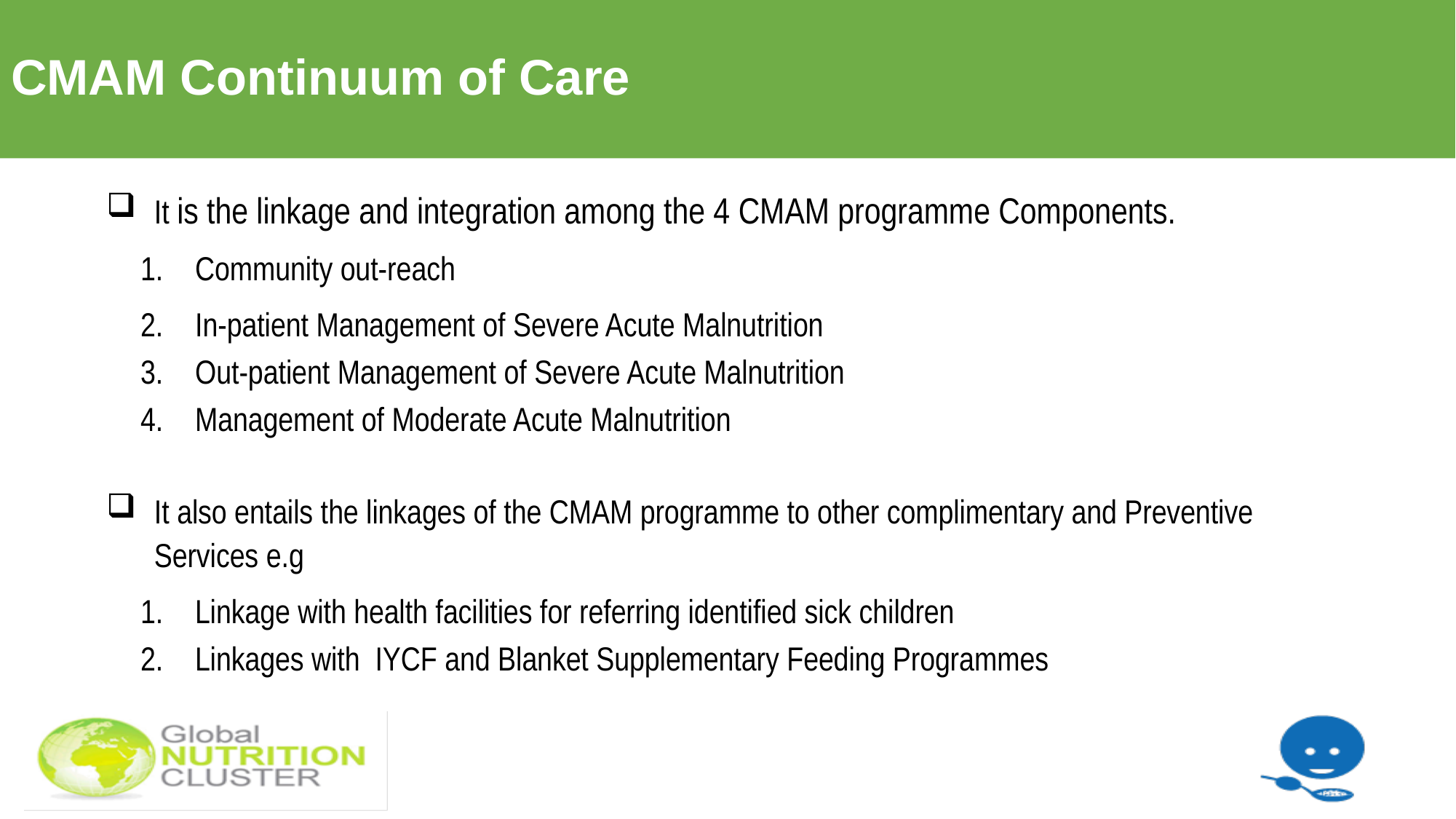

# CMAM Continuum of Care
It is the linkage and integration among the 4 CMAM programme Components.
Community out-reach
In-patient Management of Severe Acute Malnutrition
Out-patient Management of Severe Acute Malnutrition
Management of Moderate Acute Malnutrition

It also entails the linkages of the CMAM programme to other complimentary and Preventive Services e.g
Linkage with health facilities for referring identified sick children
Linkages with  IYCF and Blanket Supplementary Feeding Programmes